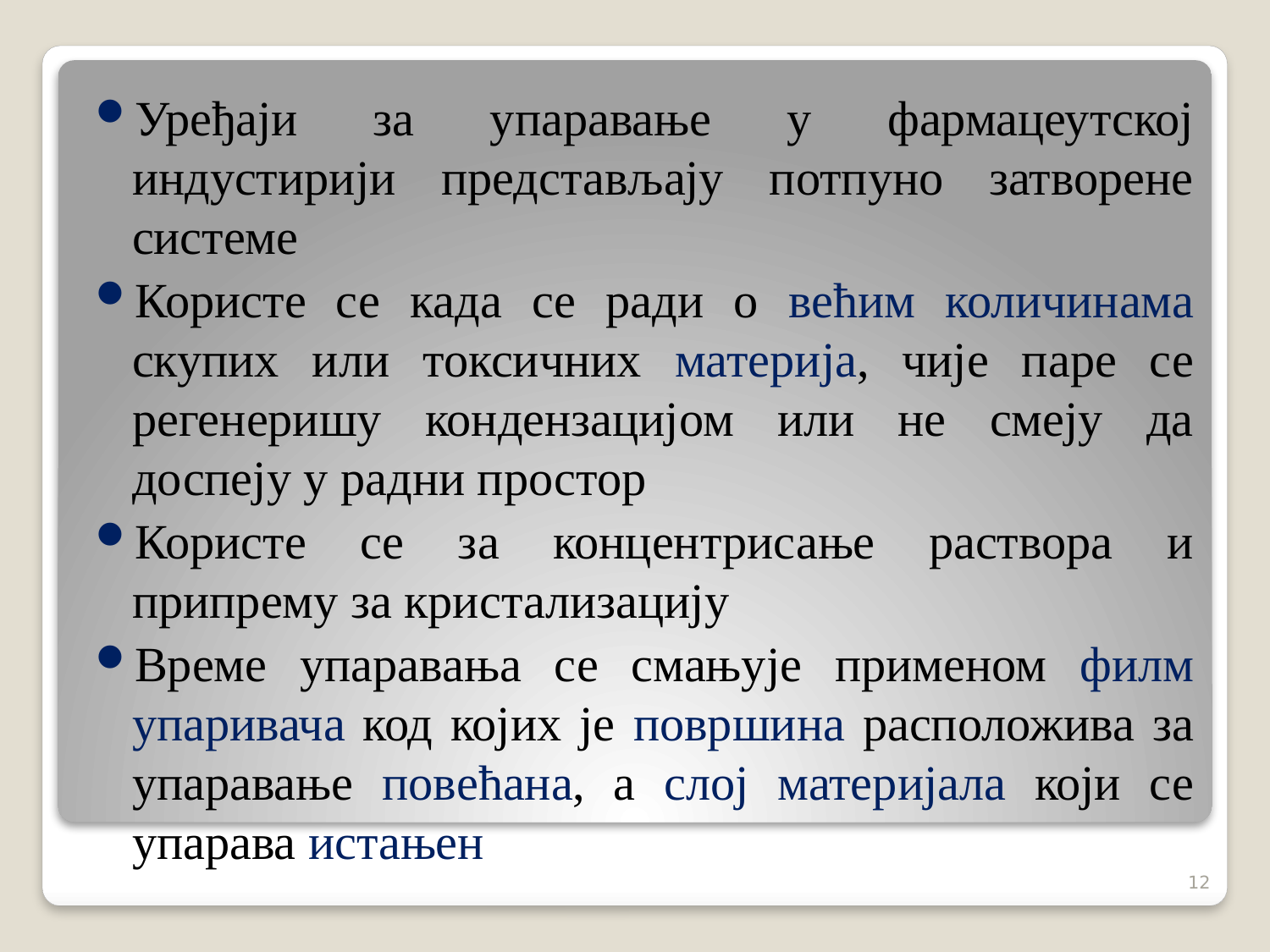

Уређаји за упаравање у фармацеутској индустирији представљају потпуно затворене системе
Користе се када се ради о већим количинама скупих или токсичних материја, чије паре се регенеришу кондензацијом или не смеју да доспеју у радни простор
Користе се за концентрисање раствора и припрему за кристализацију
Време упаравања се смањује применом филм упаривача код којих је површина расположива за упаравање повећана, а слој материјала који се упарава истањен
12